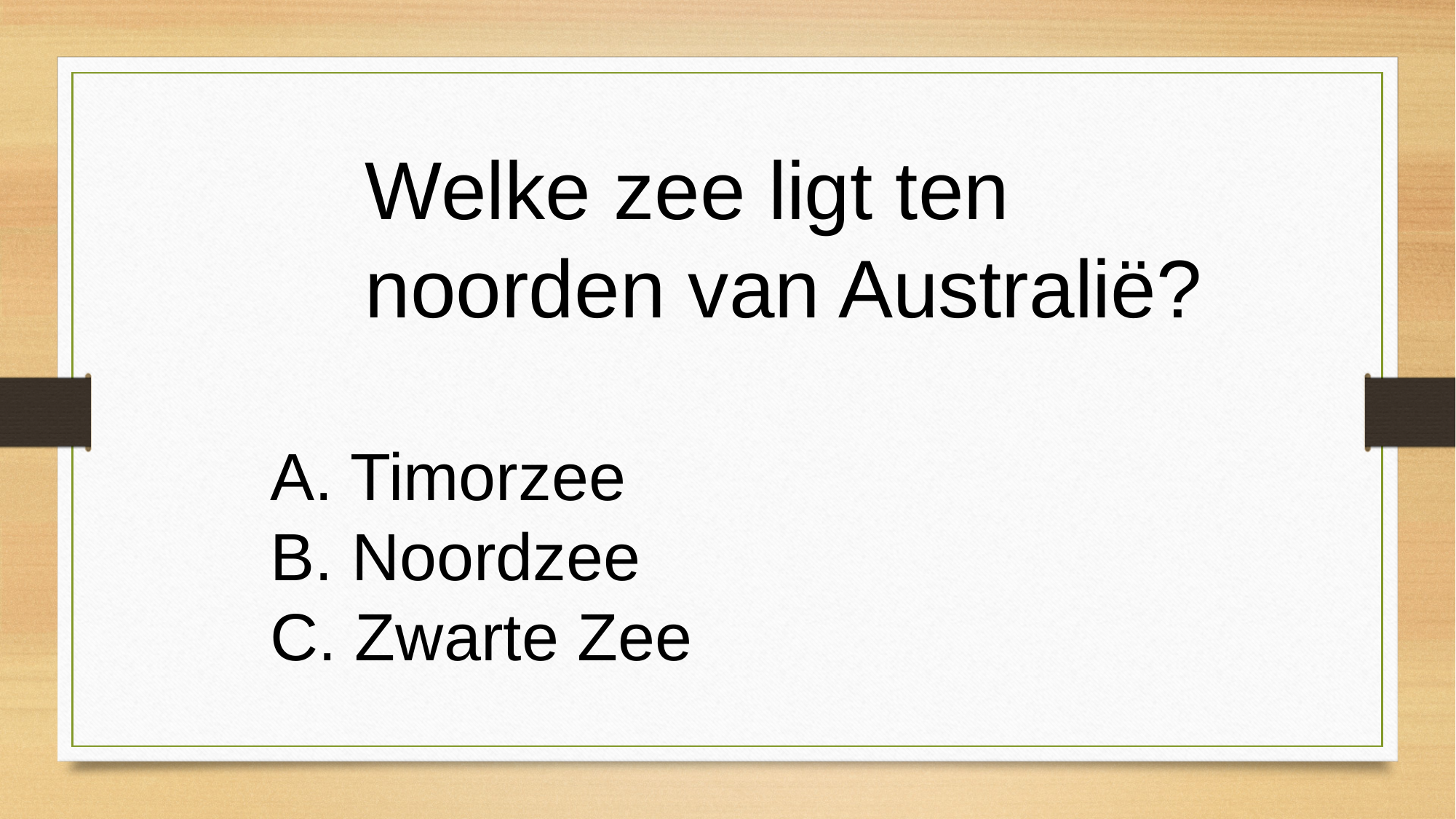

Welke zee ligt ten noorden van Australië?
A. Timorzee
B. Noordzee
C. Zwarte Zee